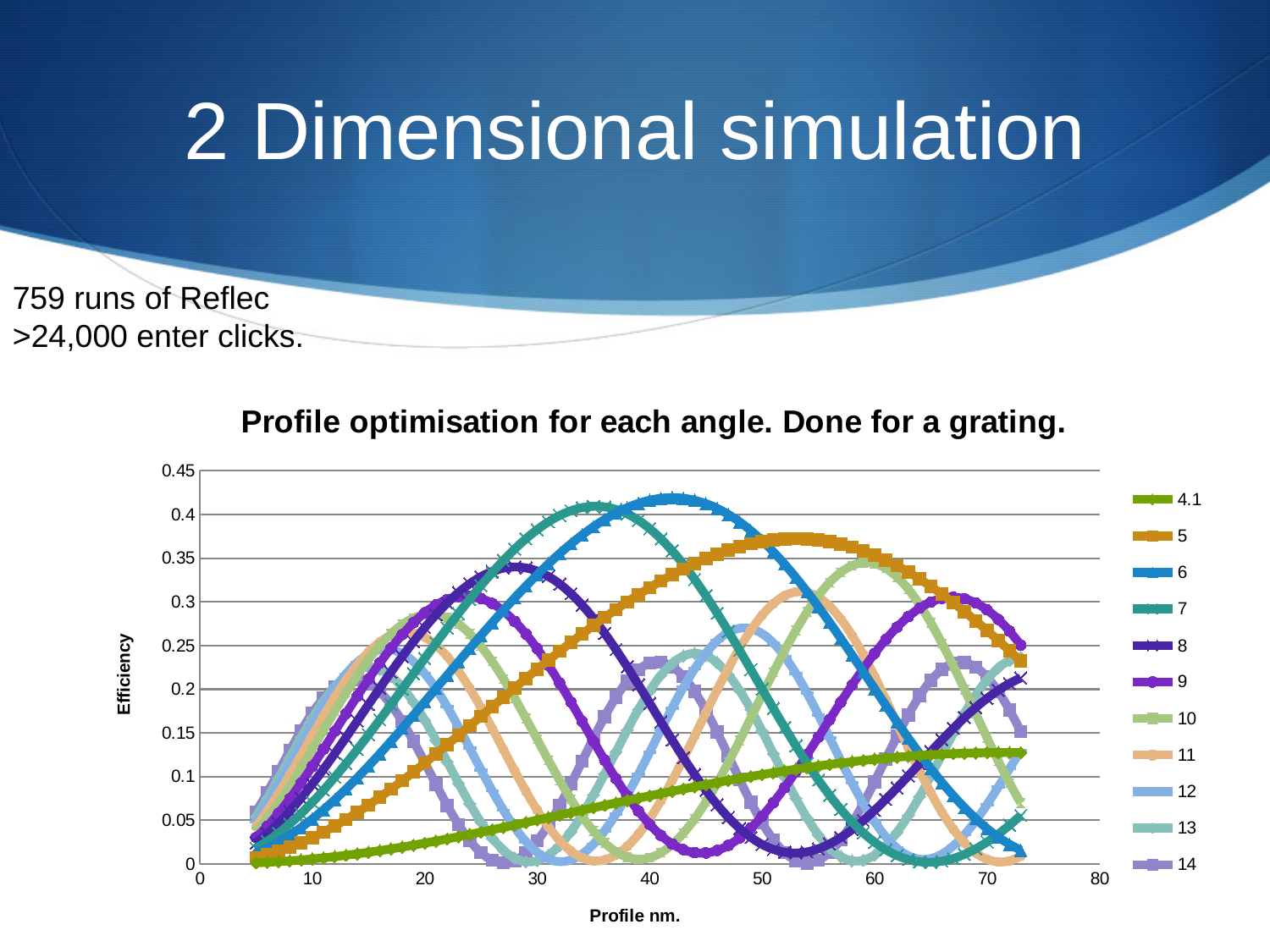

# 2 Dimensional simulation
759 runs of Reflec
>24,000 enter clicks.

### Chart: Profile optimisation for each angle. Done for a grating.

| Category | 4.1 | 5 | 6 | 7 | 8 | 9 | 10 | 11 | 12 | 13 | 14 |
|---|---|---|---|---|---|---|---|---|---|---|---|